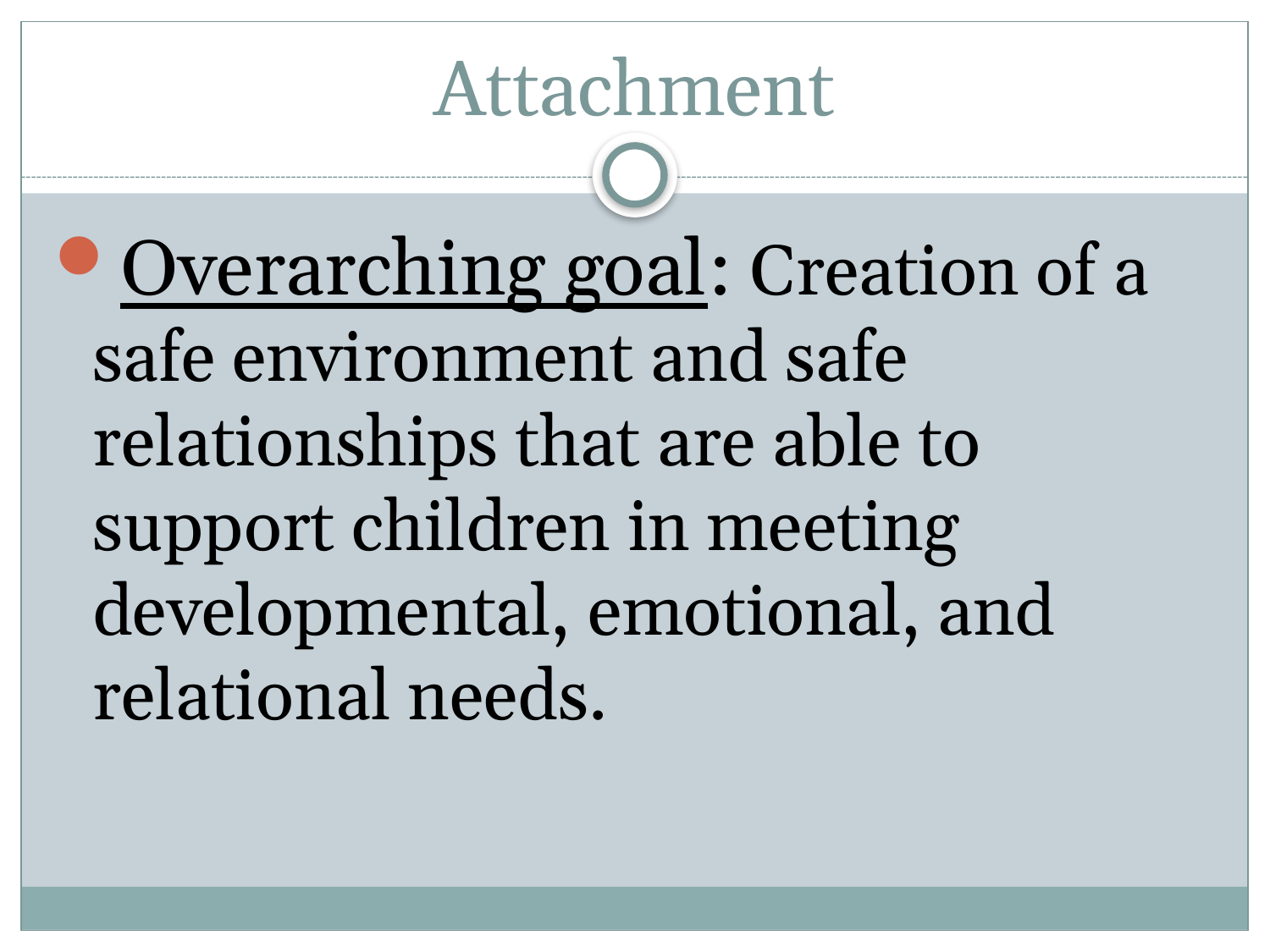

# Attachment
Overarching goal: Creation of a safe environment and safe relationships that are able to support children in meeting developmental, emotional, and relational needs.